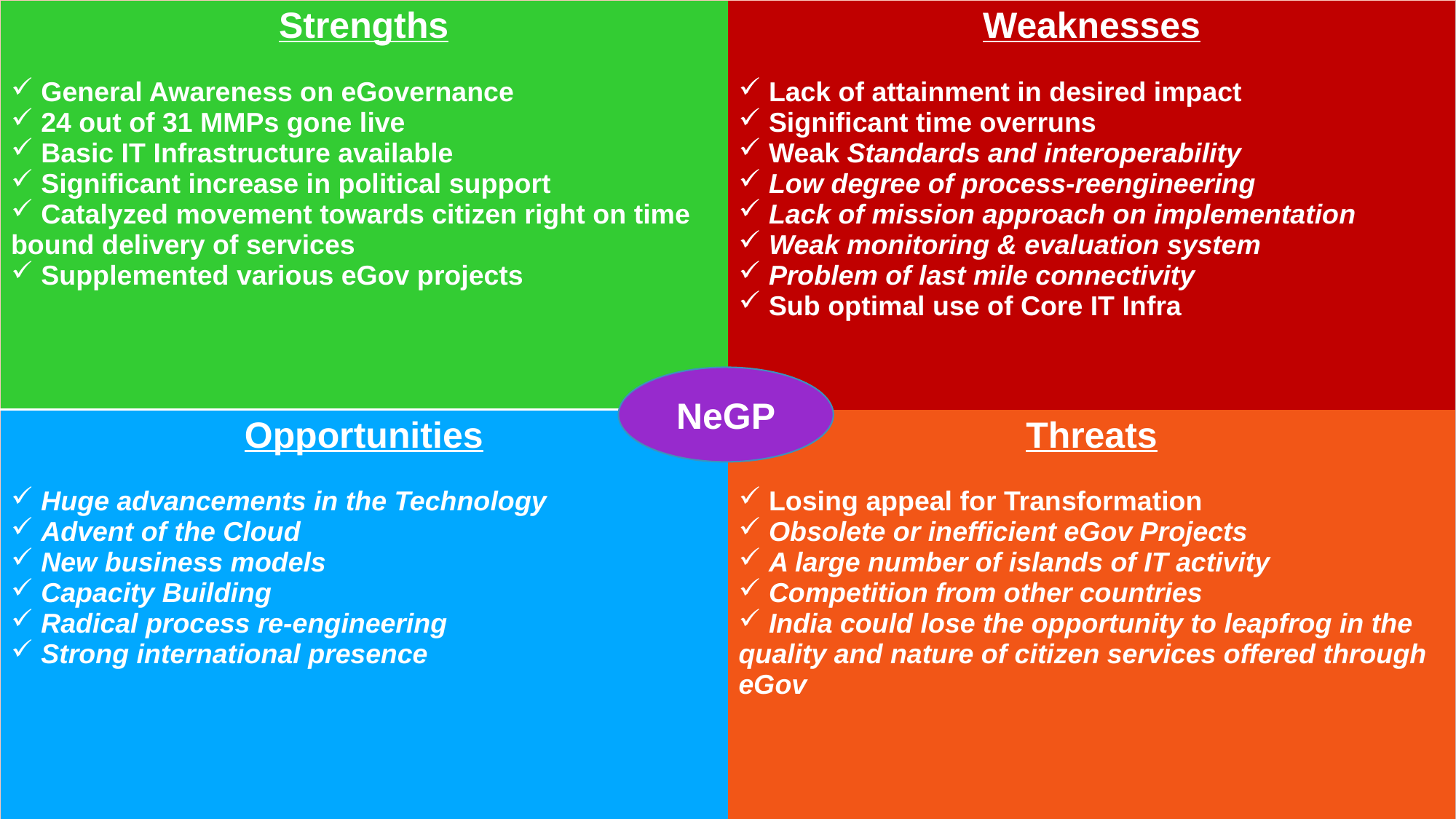

| Strengths General Awareness on eGovernance 24 out of 31 MMPs gone live Basic IT Infrastructure available Significant increase in political support Catalyzed movement towards citizen right on time bound delivery of services Supplemented various eGov projects | Weaknesses Lack of attainment in desired impact Significant time overruns Weak Standards and interoperability Low degree of process-reengineering Lack of mission approach on implementation Weak monitoring & evaluation system Problem of last mile connectivity Sub optimal use of Core IT Infra |
| --- | --- |
| Opportunities Huge advancements in the Technology Advent of the Cloud New business models Capacity Building Radical process re-engineering Strong international presence | Threats Losing appeal for Transformation Obsolete or inefficient eGov Projects A large number of islands of IT activity Competition from other countries India could lose the opportunity to leapfrog in the quality and nature of citizen services offered through eGov |
NeGP